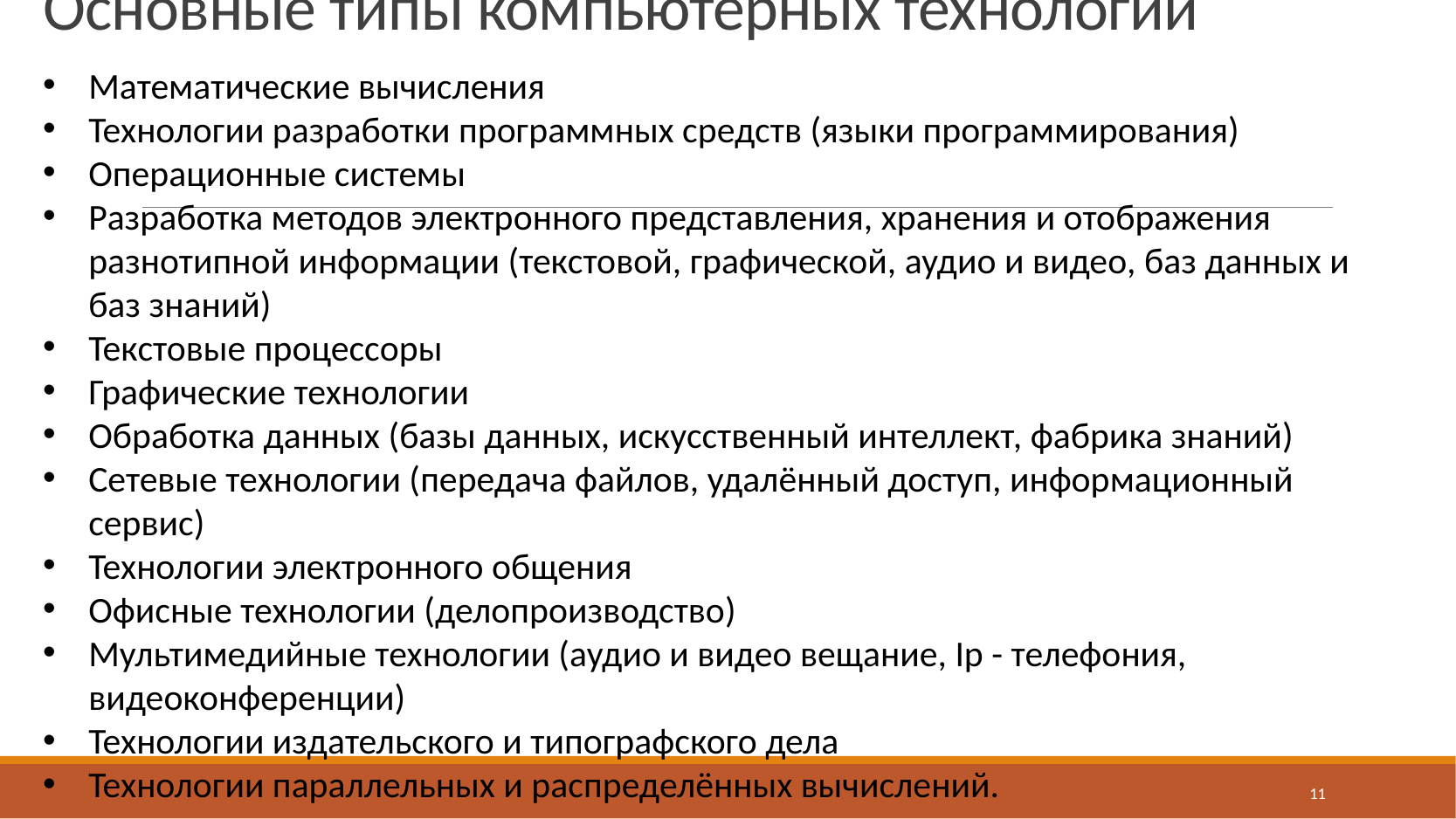

# Основные типы компьютерных технологий
Математические вычисления
Технологии разработки программных средств (языки программирования)
Операционные системы
Разработка методов электронного представления, хранения и отображения разнотипной информации (текстовой, графической, аудио и видео, баз данных и баз знаний)
Текстовые процессоры
Графические технологии
Обработка данных (базы данных, искусственный интеллект, фабрика знаний)
Сетевые технологии (передача файлов, удалённый доступ, информационный сервис)
Технологии электронного общения
Офисные технологии (делопроизводство)
Мультимедийные технологии (аудио и видео вещание, Ip - телефония, видеоконференции)
Технологии издательского и типографского дела
Технологии параллельных и распределённых вычислений.

11